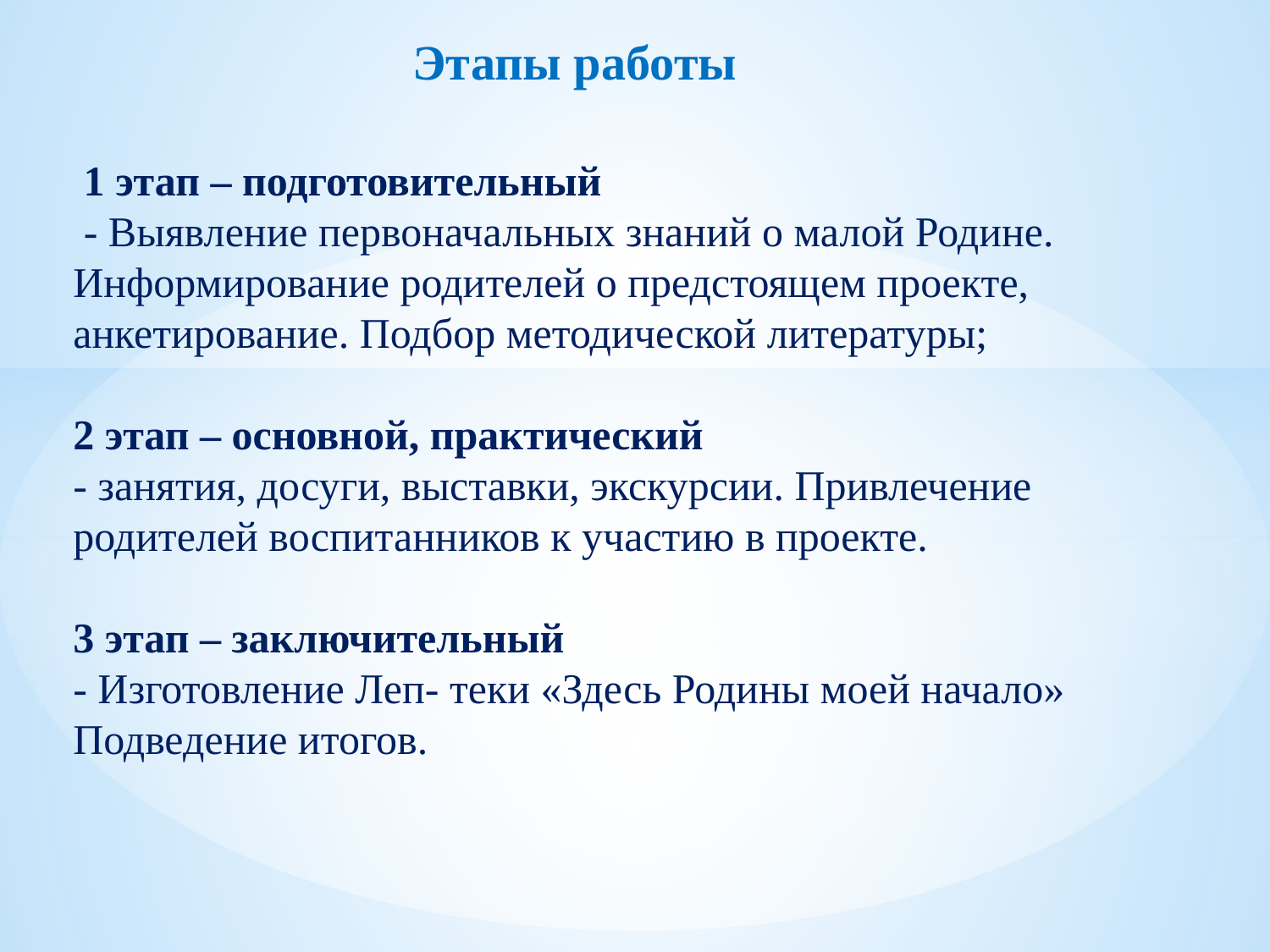

Этапы работы
# 1 этап – подготовительный - Выявление первоначальных знаний о малой Родине. Информирование родителей о предстоящем проекте, анкетирование. Подбор методической литературы; 2 этап – основной, практический - занятия, досуги, выставки, экскурсии. Привлечение родителей воспитанников к участию в проекте.   3 этап – заключительный - Изготовление Леп- теки «Здесь Родины моей начало» Подведение итогов.